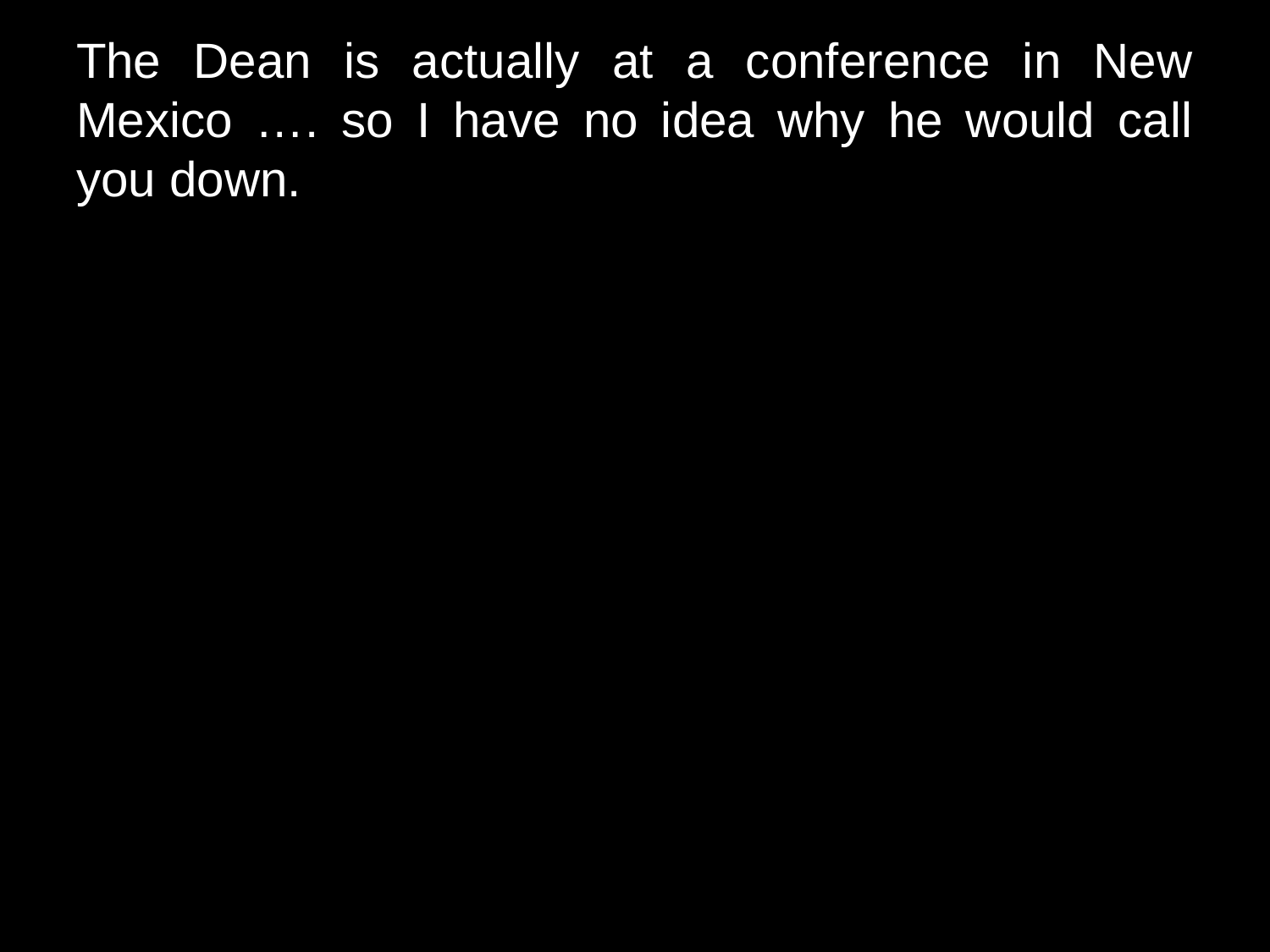

# The Dean is actually at a conference in New Mexico …. so I have no idea why he would call you down.